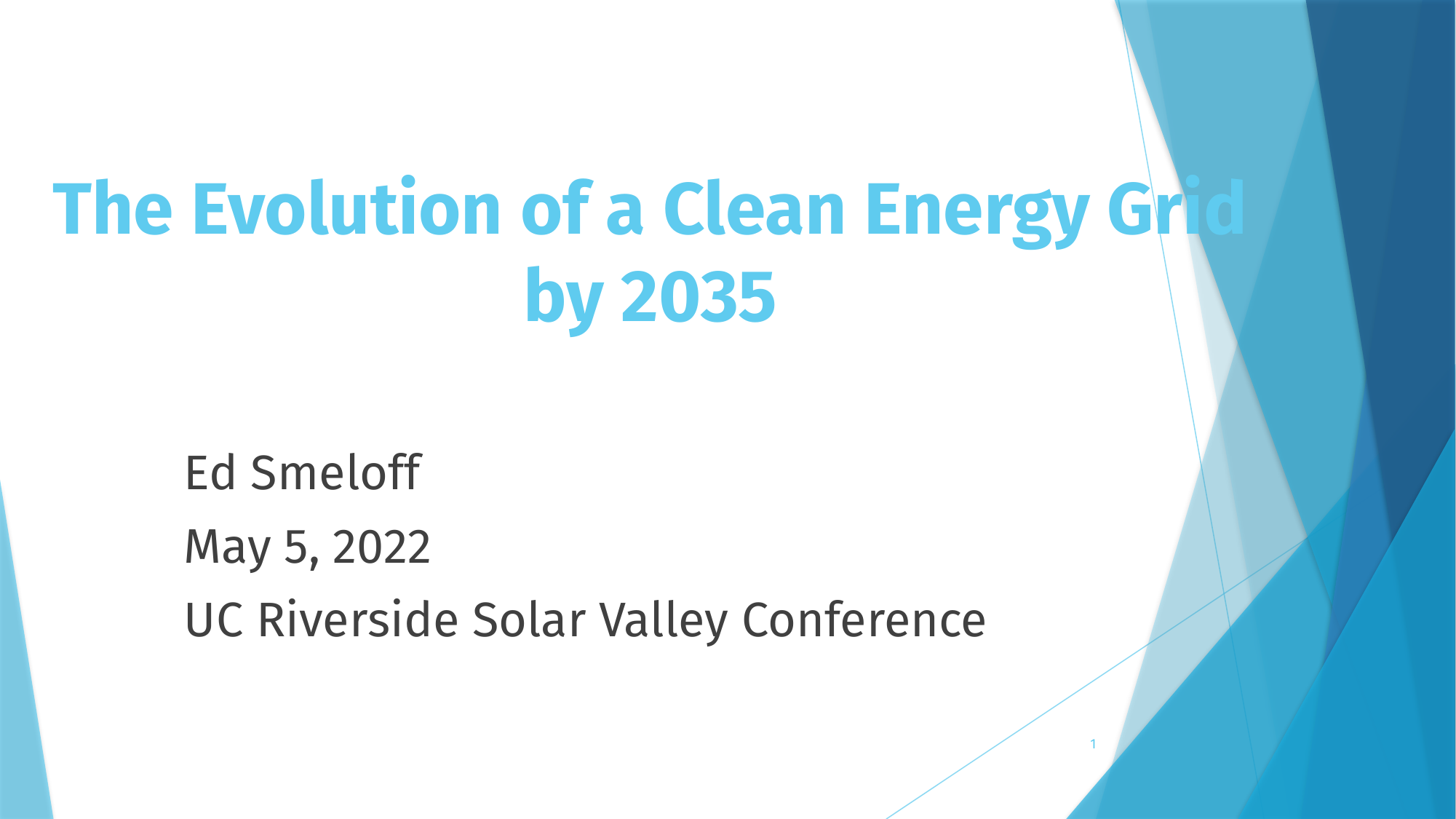

# The Evolution of a Clean Energy Grid by 2035
Ed Smeloff
May 5, 2022
UC Riverside Solar Valley Conference
1